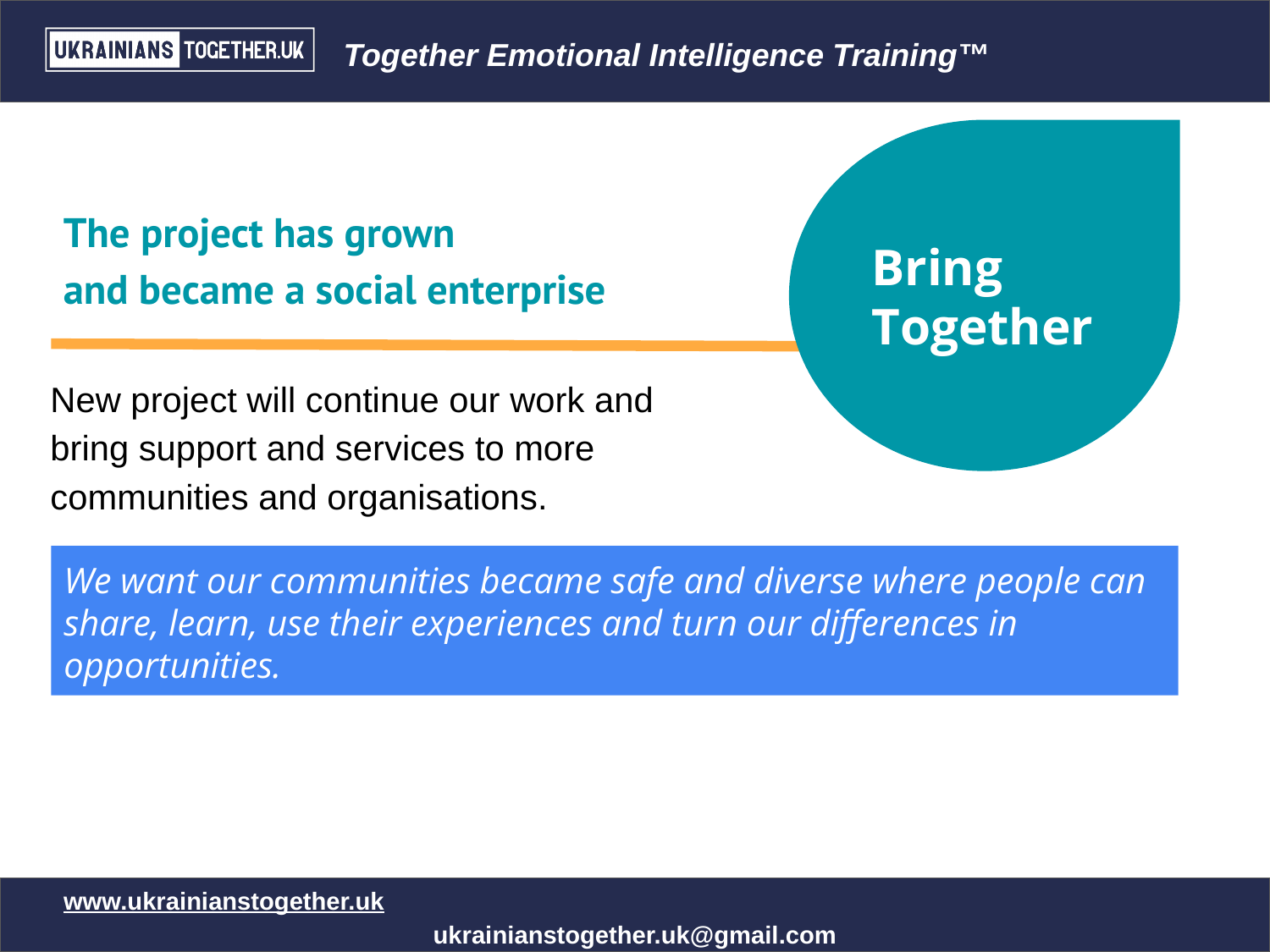

Bring
Together
The project has grown
and became a social enterprise
New project will continue our work and bring support and services to more communities and organisations.
We want our communities became safe and diverse where people can share, learn, use their experiences and turn our differences in opportunities.